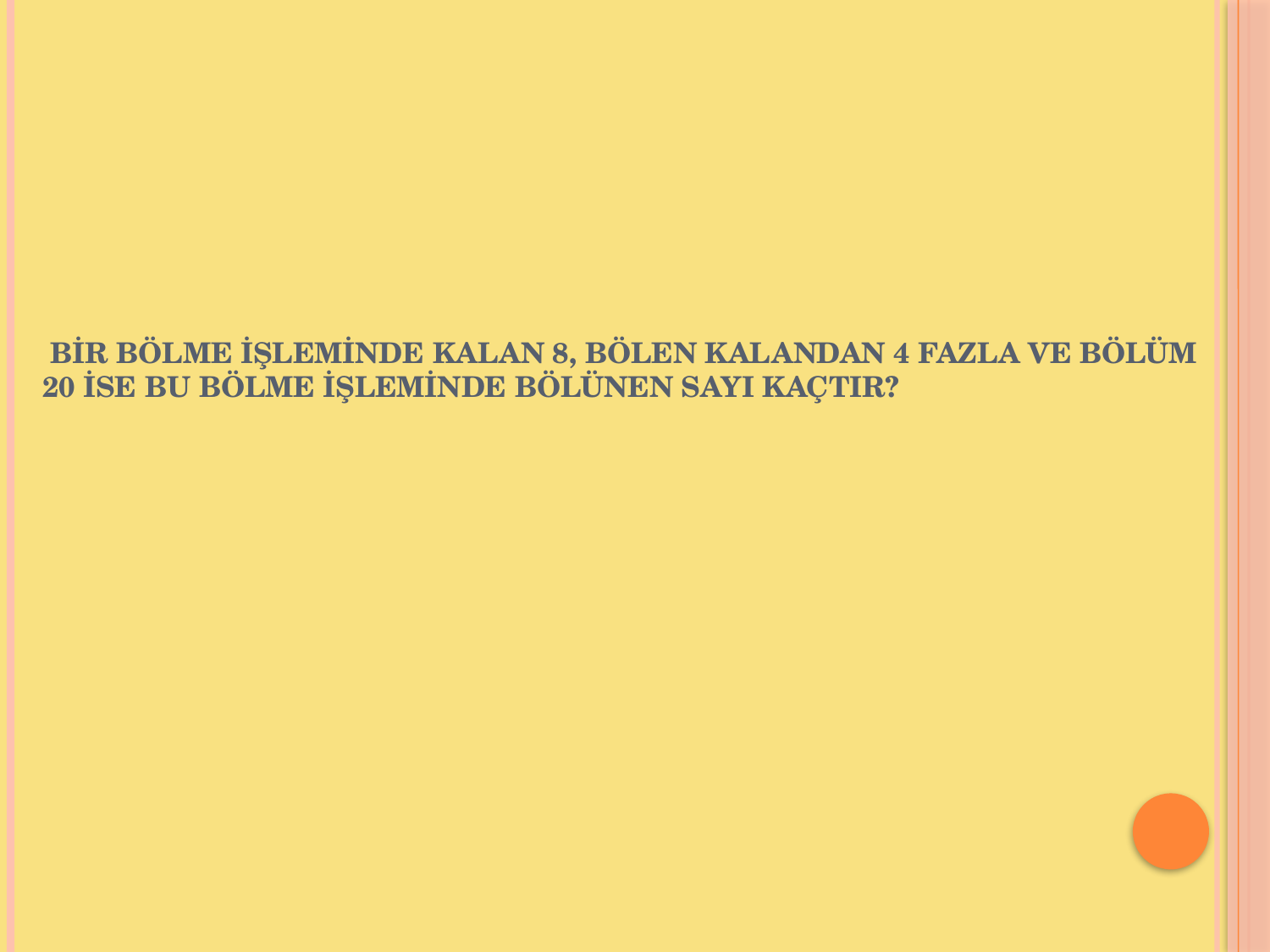

# Bir bölme işleminde kalan 8, bölen kalandan 4 fazla ve bölüm 20 ise bu bölme işleminde bölünen sayı kaçtır?